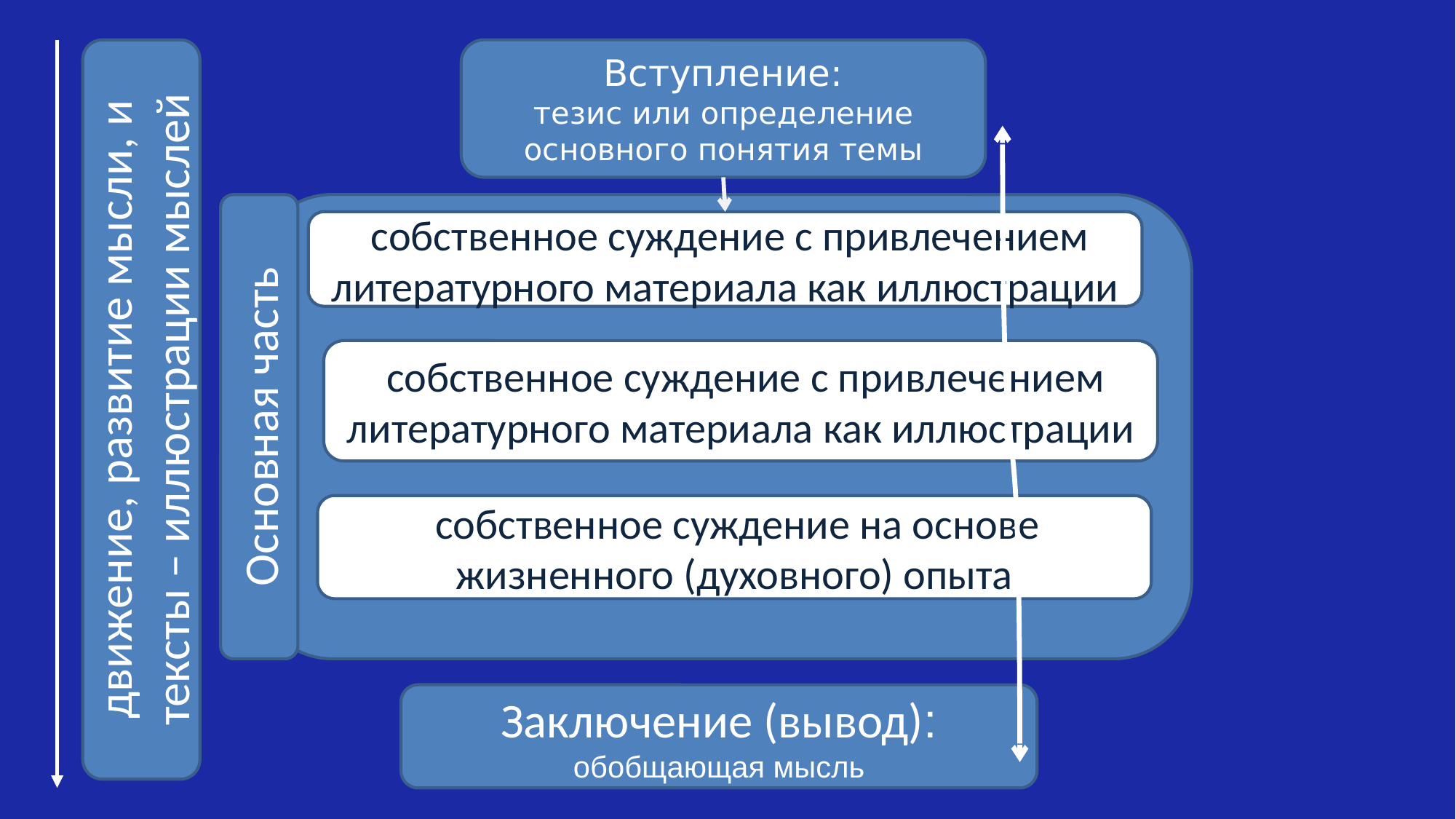

Вступление:
тезис или определение основного понятия темы

 собственное суждение с привлечением литературного материала как иллюстрации
 собственное суждение с привлечением литературного материала как иллюстрации
движение, развитие мысли, и тексты – иллюстрации мыслей
Основная часть
 собственное суждение на основе жизненного (духовного) опыта
Заключение (вывод): обобщающая мысль